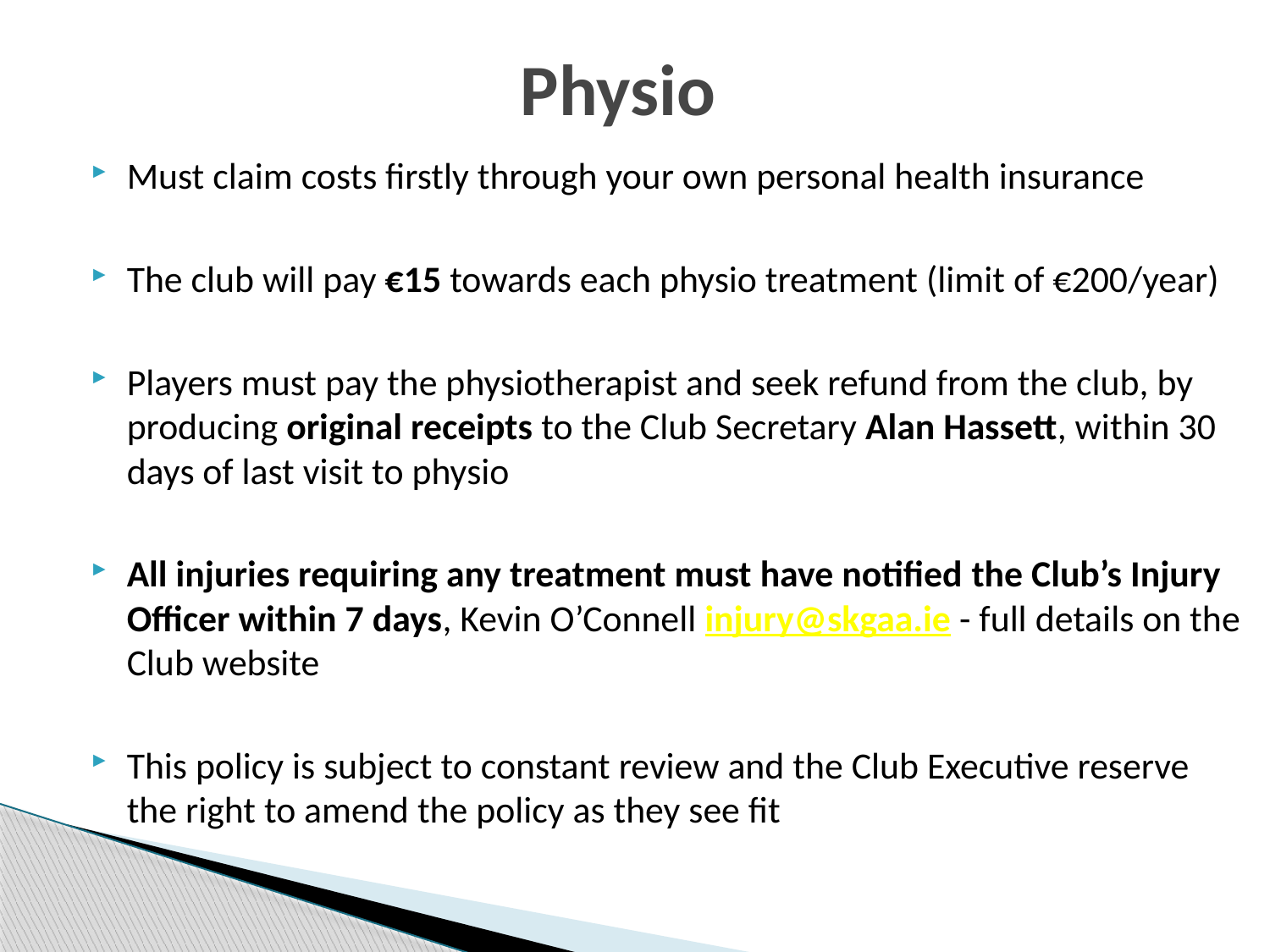

# Physio
Must claim costs firstly through your own personal health insurance

The club will pay €15 towards each physio treatment (limit of €200/year)

Players must pay the physiotherapist and seek refund from the club, by producing original receipts to the Club Secretary Alan Hassett, within 30 days of last visit to physio

All injuries requiring any treatment must have notified the Club’s Injury Officer within 7 days, Kevin O’Connell injury@skgaa.ie - full details on the Club website

This policy is subject to constant review and the Club Executive reserve the right to amend the policy as they see fit